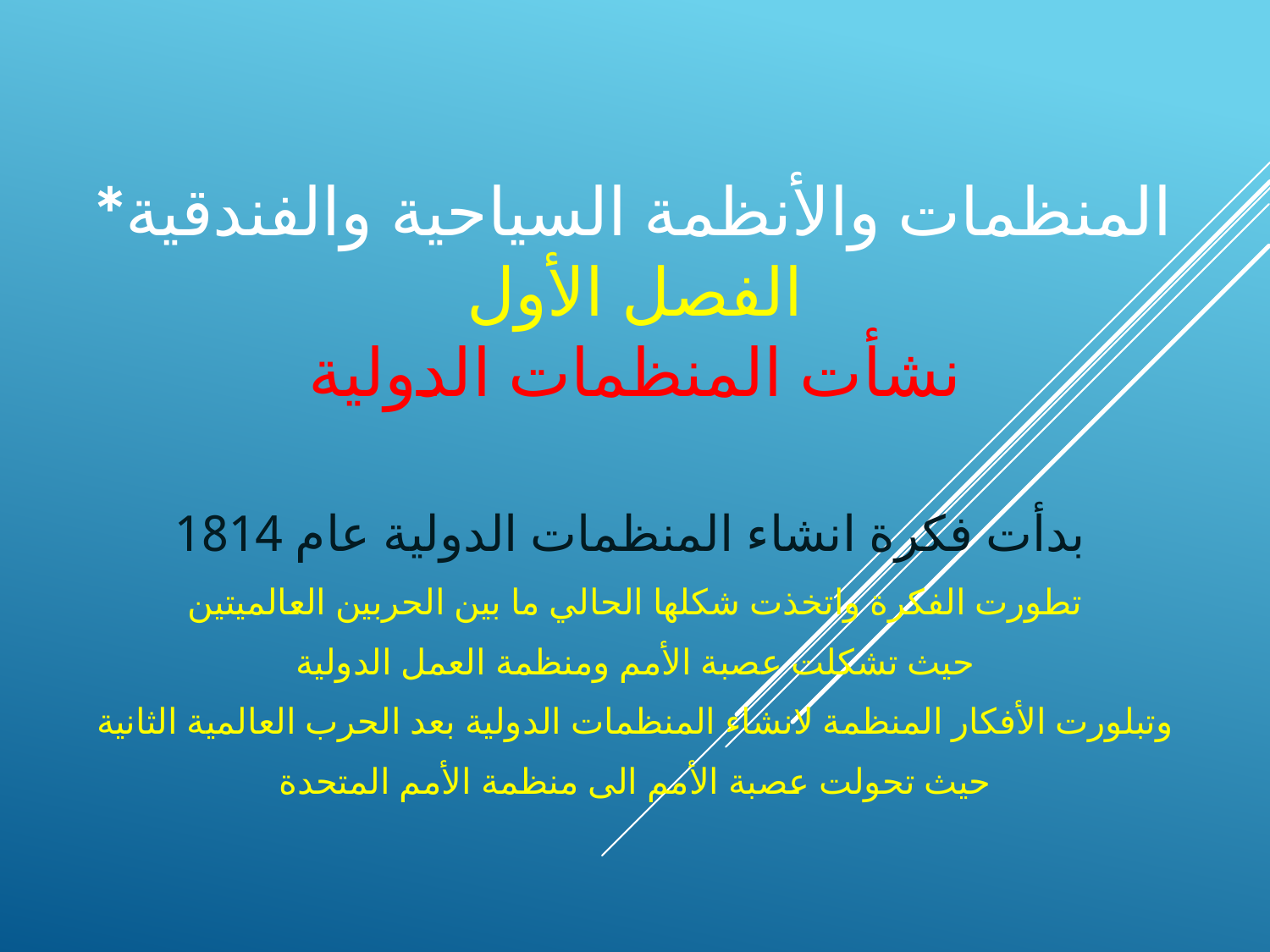

# *المنظمات والأنظمة السياحية والفندقية الفصل الأول نشأت المنظمات الدولية
بدأت فكرة انشاء المنظمات الدولية عام 1814
تطورت الفكرة واتخذت شكلها الحالي ما بين الحربين العالميتين
حيث تشكلت عصبة الأمم ومنظمة العمل الدولية
وتبلورت الأفكار المنظمة لانشاء المنظمات الدولية بعد الحرب العالمية الثانية
حيث تحولت عصبة الأمم الى منظمة الأمم المتحدة